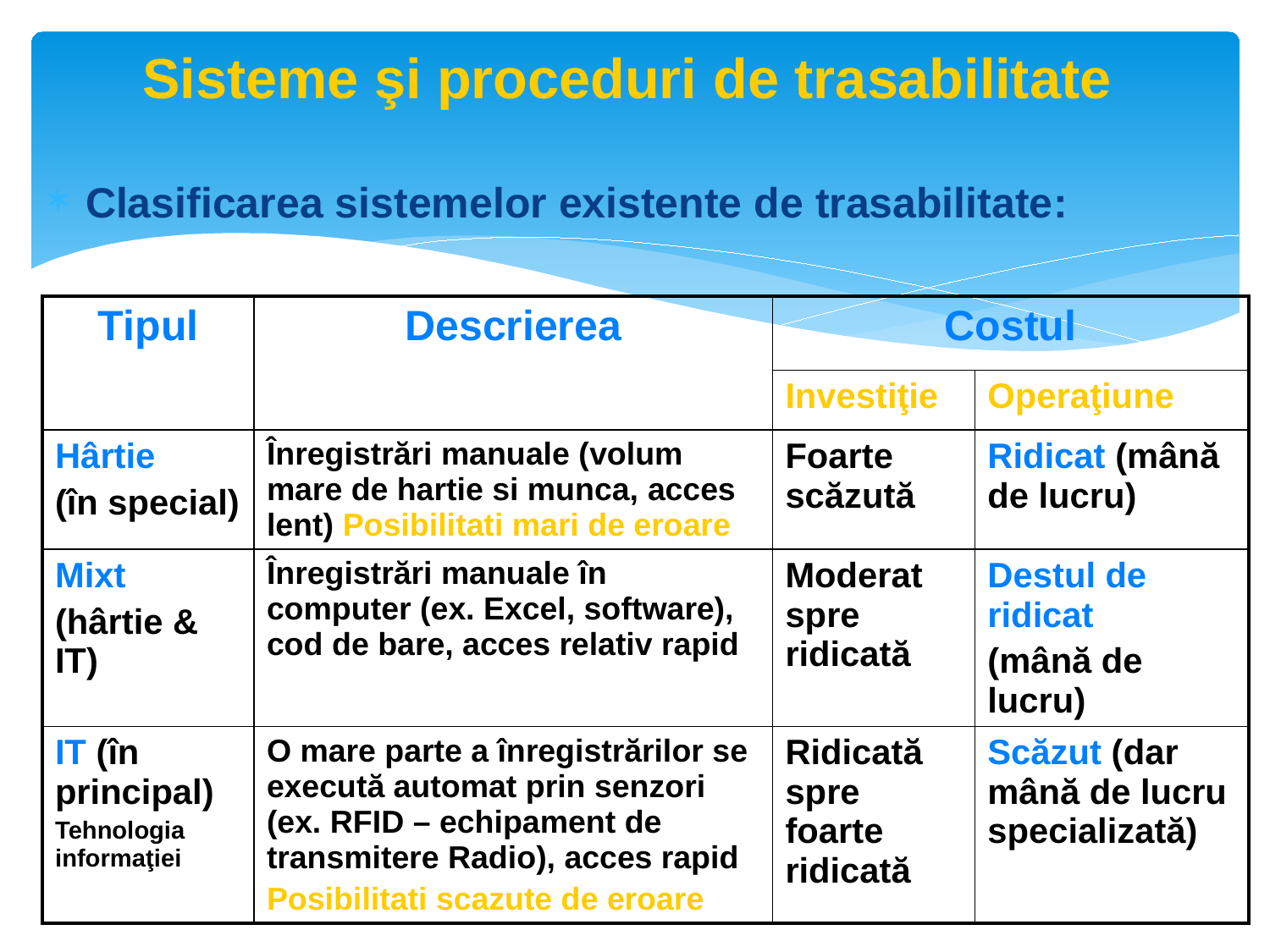

# Sisteme şi proceduri de trasabilitate
Clasificarea sistemelor existente de trasabilitate:

| Tipul | Descrierea | Costul |  |
| --- | --- | --- | --- |
|  |  | Investiţie | Operaţiune |
| Hârtie (în special) | Înregistrări manuale (volum mare de hartie si munca, acces lent) Posibilitati mari de eroare | Foarte scăzută | Ridicat (mână de lucru) |
| Mixt (hârtie & IT) | Înregistrări manuale în computer (ex. Excel, software), cod de bare, acces relativ rapid | Moderat spre ridicată | Destul de ridicat (mână de lucru) |
| IT (în principal) Tehnologia informaţiei | O mare parte a înregistrărilor se execută automat prin senzori (ex. RFID – echipament de transmitere Radio), acces rapid Posibilitati scazute de eroare | Ridicată spre foarte ridicată | Scăzut (dar mână de lucru specializată) |